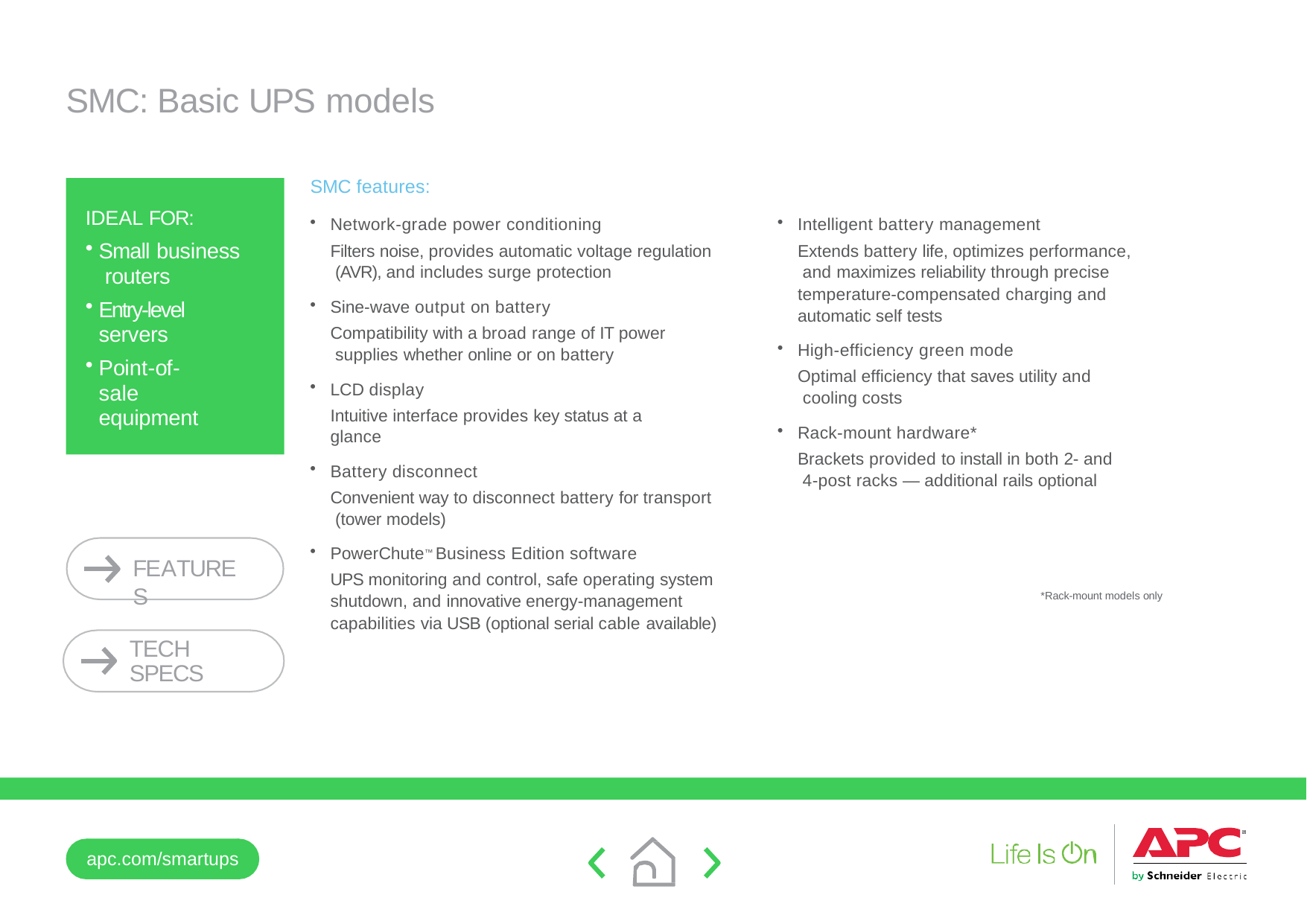

# SMC: Basic UPS models
SMC features:

IDEAL FOR:
Small business  routers
Entry-level  servers
Point-of-sale  equipment
Network-grade power conditioning
Filters noise, provides automatic voltage regulation  (AVR), and includes surge protection
Sine-wave output on battery
Compatibility with a broad range of IT power  supplies whether online or on battery
LCD display
Intuitive interface provides key status at a glance
Battery disconnect
Convenient way to disconnect battery for transport  (tower models)
PowerChute™ Business Edition software
UPS monitoring and control, safe operating system  shutdown, and innovative energy-management  capabilities via USB (optional serial cable available)
Intelligent battery management
Extends battery life, optimizes performance,  and maximizes reliability through precise  temperature-compensated charging and  automatic self tests
High-efficiency green mode
Optimal efficiency that saves utility and  cooling costs
Rack-mount hardware*
Brackets provided to install in both 2- and  4-post racks — additional rails optional

FEATURES

*Rack-mount models only

TECH  SPECS

apc.com/smartups